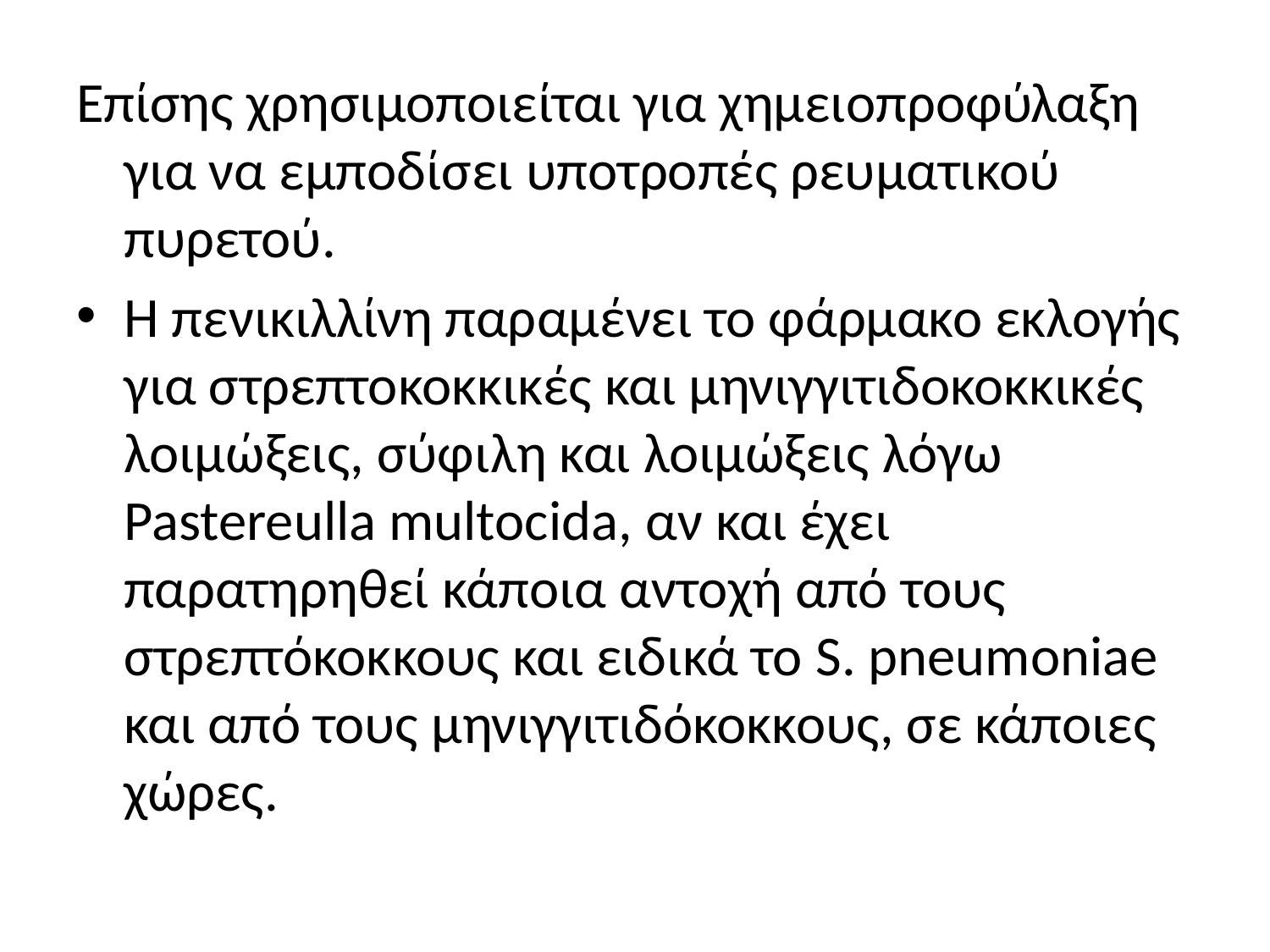

Επίσης χρησιμοποιείται για χημειοπροφύλαξη για να εμποδίσει υποτροπές ρευματικού πυρετού.
Η πενικιλλίνη παραμένει το φάρμακο εκλογής για στρεπτοκοκκικές και μηνιγγιτιδοκοκκικές λοιμώξεις, σύφιλη και λοιμώξεις λόγω Pastereulla multocida, αν και έχει παρατηρηθεί κάποια αντο­χή από τους στρεπτόκοκκους και ειδικά το S. pneumoniae και από τους μηνιγγιτιδόκοκκους, σε κάποιες χώρες.